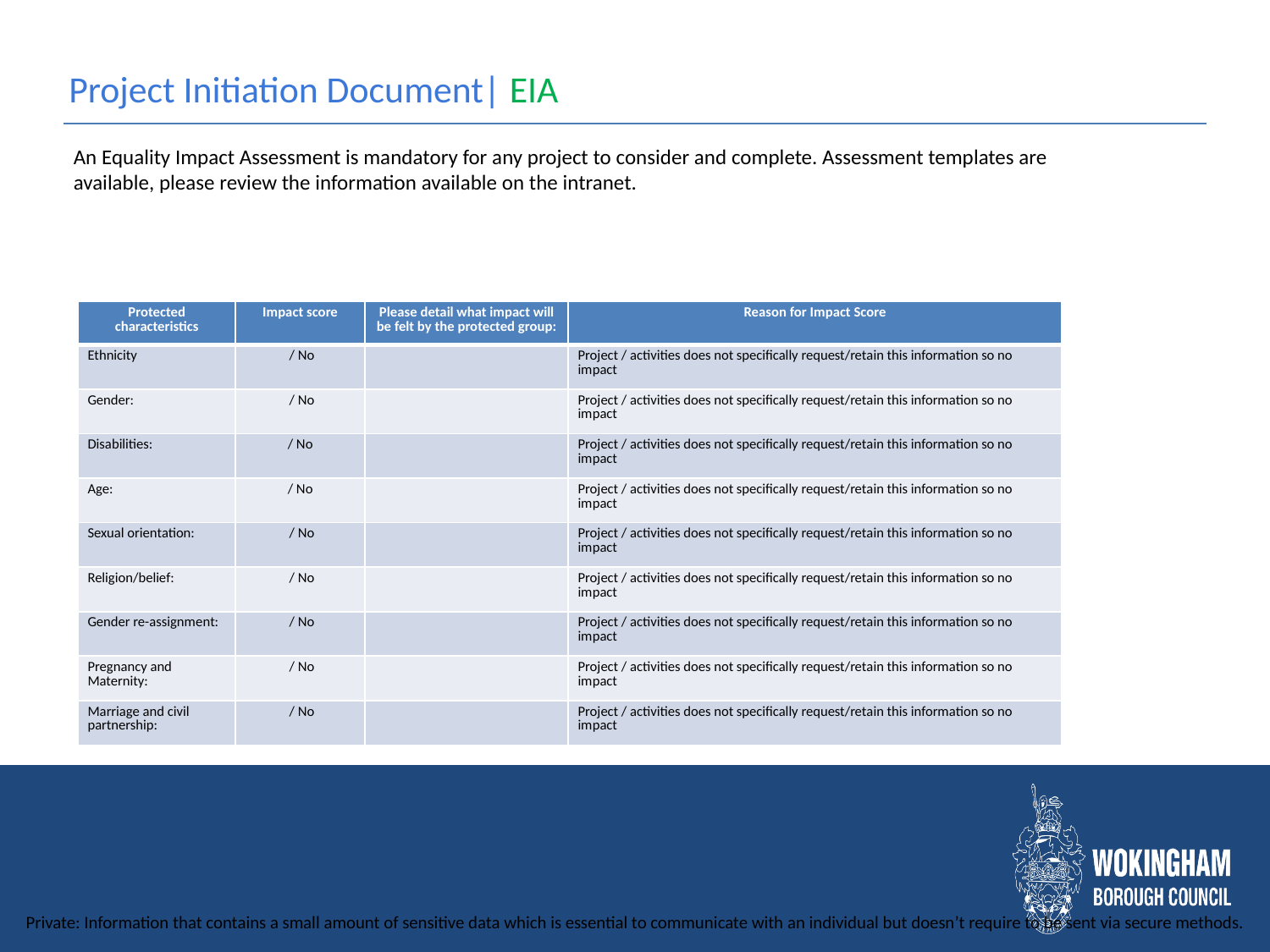

Project Initiation Document| EIA
An Equality Impact Assessment is mandatory for any project to consider and complete. Assessment templates are available, please review the information available on the intranet.

| Protected characteristics​​ | Impact score​​ | Please detail what impact will be felt by the protected group:​​ | Reason for Impact Score​​ |
| --- | --- | --- | --- |
| Ethnicity | / No​ |  | ​Project / activities does not specifically request/retain this information so no impact​ |
| Gender:​​ | / No​ |  | Project / activities does not specifically request/retain this information so no impact​ |
| Disabilities:​​ | / No​ |  | Project / activities does not specifically request/retain this information so no impact​ |
| Age:​​ | / No​ |  | Project / activities does not specifically request/retain this information so no impact​ |
| Sexual orientation:​​ | / No​ |  | Project / activities does not specifically request/retain this information so no impact​ |
| Religion/belief:​​ | / No​ |  | Project / activities does not specifically request/retain this information so no impact​ |
| Gender re-assignment:​​ | / No​ |  | Project / activities does not specifically request/retain this information so no impact​ |
| Pregnancy and Maternity:​​ | / No​ |  | Project / activities does not specifically request/retain this information so no impact​ |
| Marriage and civil partnership:​ | / No​ |  | Project / activities does not specifically request/retain this information so no impact​ |